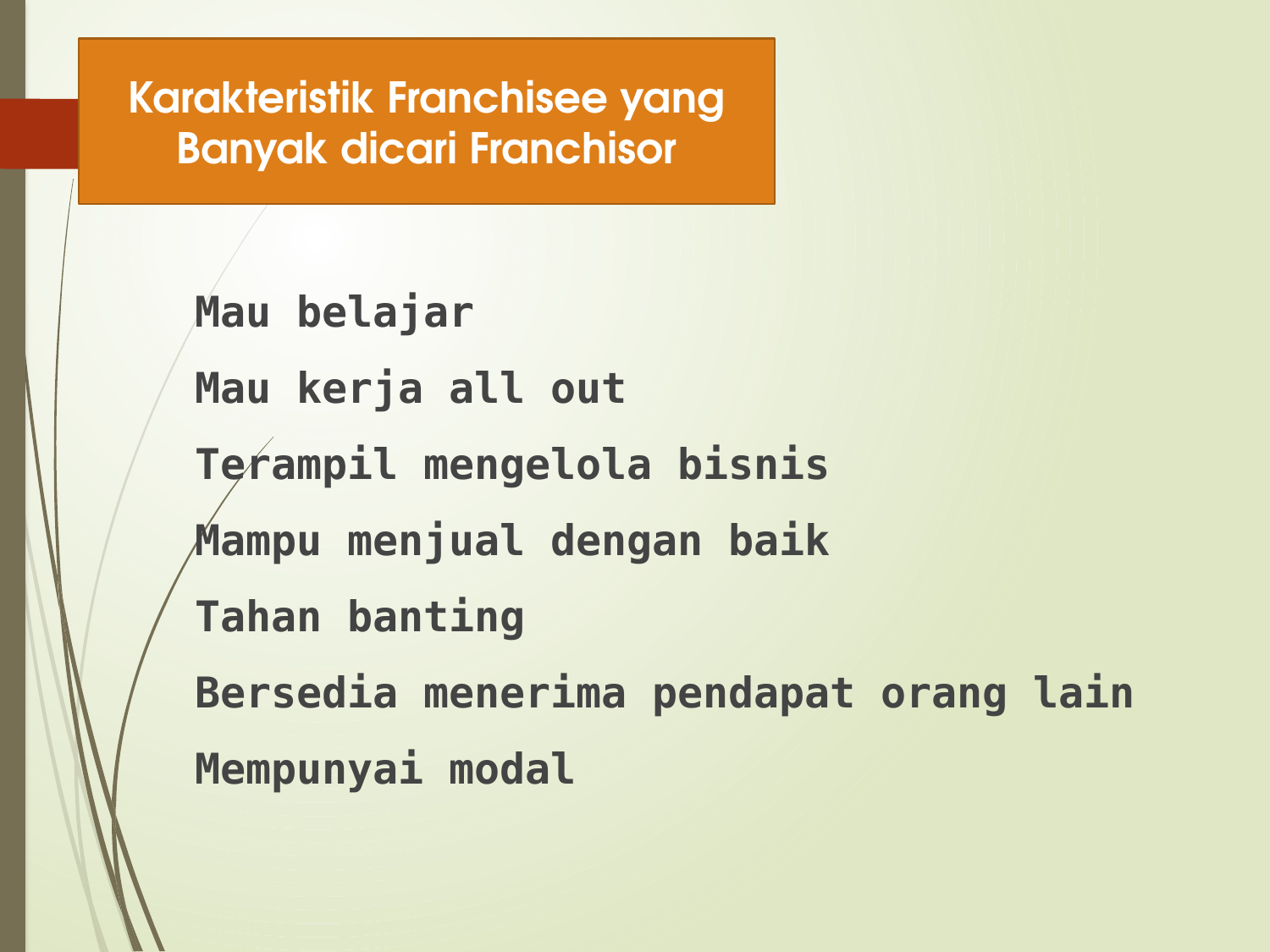

Karakteristik Franchisee yang Banyak dicari Franchisor
Mau belajar
Mau kerja all out
Terampil mengelola bisnis
Mampu menjual dengan baik
Tahan banting
Bersedia menerima pendapat orang lain
Mempunyai modal